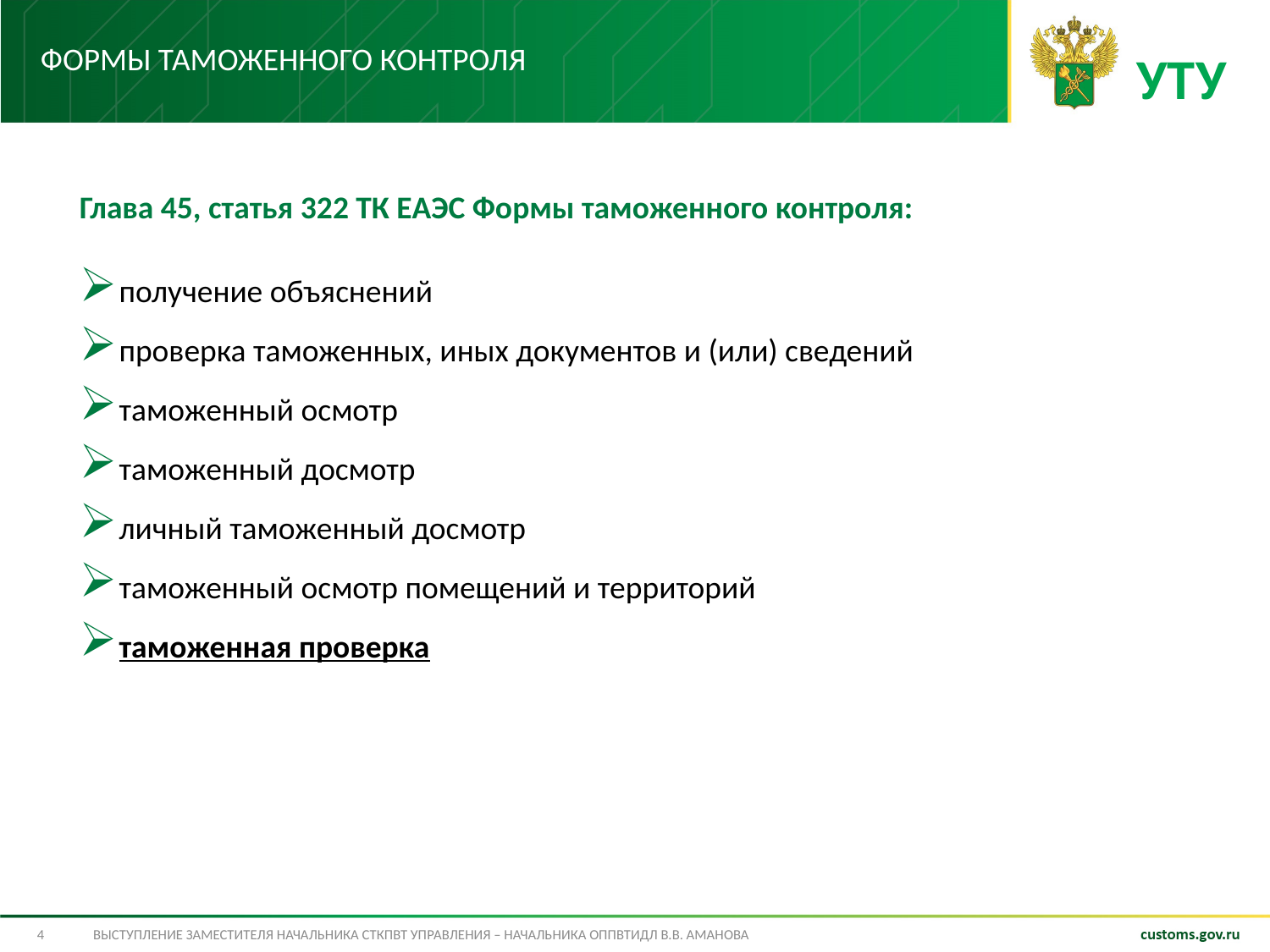

# Формы таможенного контроля
УТУ
Глава 45, статья 322 ТК ЕАЭС Формы таможенного контроля:
получение объяснений
проверка таможенных, иных документов и (или) сведений
таможенный осмотр
таможенный досмотр
личный таможенный досмотр
таможенный осмотр помещений и территорий
таможенная проверка
4
Выступление заместителя начальника СТКПВТ управления – начальника ОППВТиДЛ В.В. Аманова